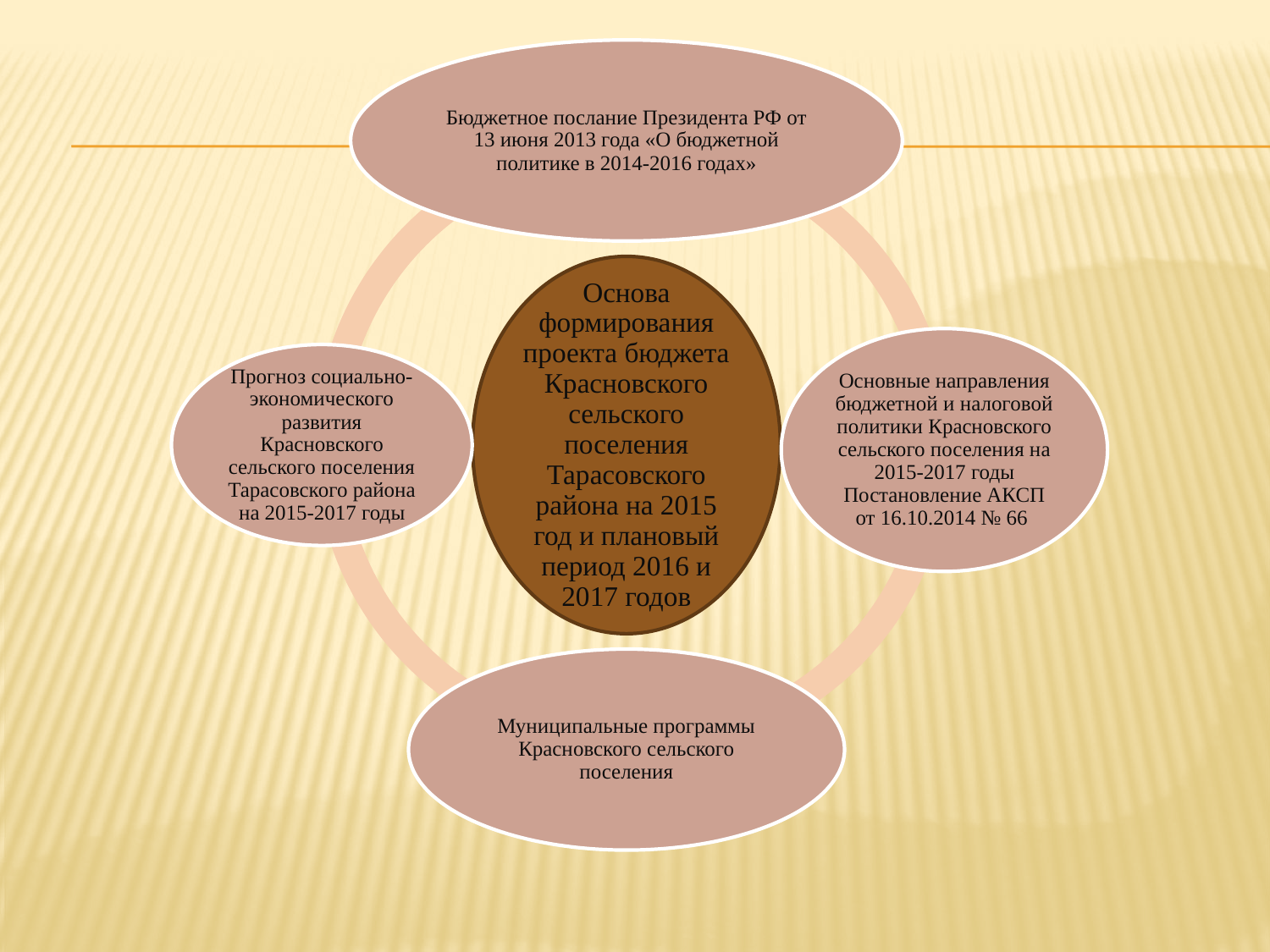

Основа формирования проекта бюджета Красновского сельского поселения Тарасовского района на 2015 год и плановый период 2016 и 2017 годов
Бюджетное послание Президента РФ от 13 июня 2013 года «О бюджетной политике в 2014-2016 годах»
Основные направления бюджетной и налоговой политики Красновского сельского поселения на 2015-2017 годы Постановление АКСП от 16.10.2014 № 66
Муниципальные программы Красновского сельского поселения
Прогноз социально-экономического развития Красновского сельского поселения Тарасовского района на 2015-2017 годы
#